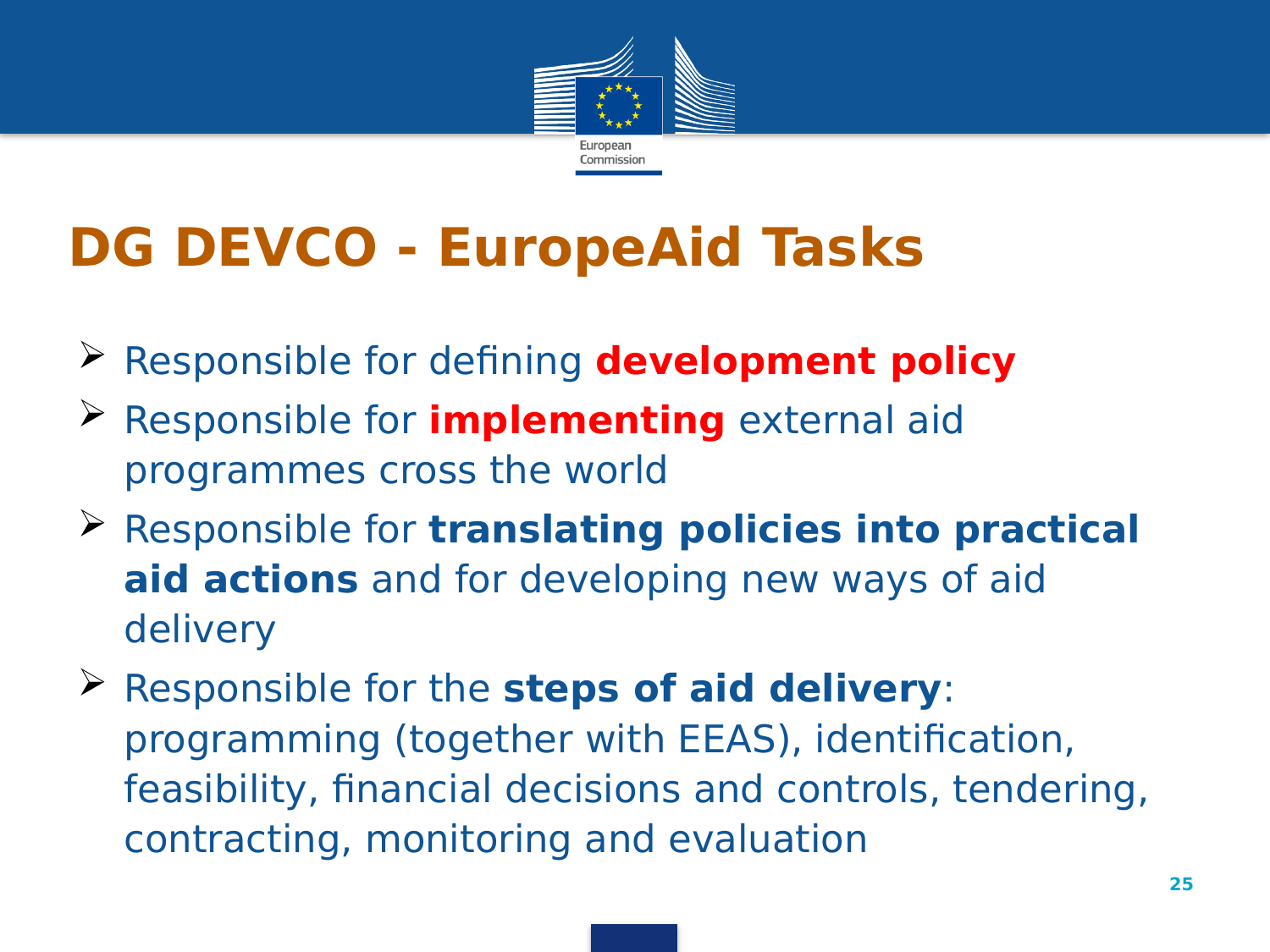

DG DEVCO - EuropeAid Tasks

Responsible for defining development policy
Responsible for implementing external aid  programmes cross the world
Responsible for translating policies into practical aid actions and for developing new ways of aid delivery
Responsible for the steps of aid delivery: programming (together with EEAS), identification, feasibility, financial decisions and controls, tendering, contracting, monitoring and evaluation
25